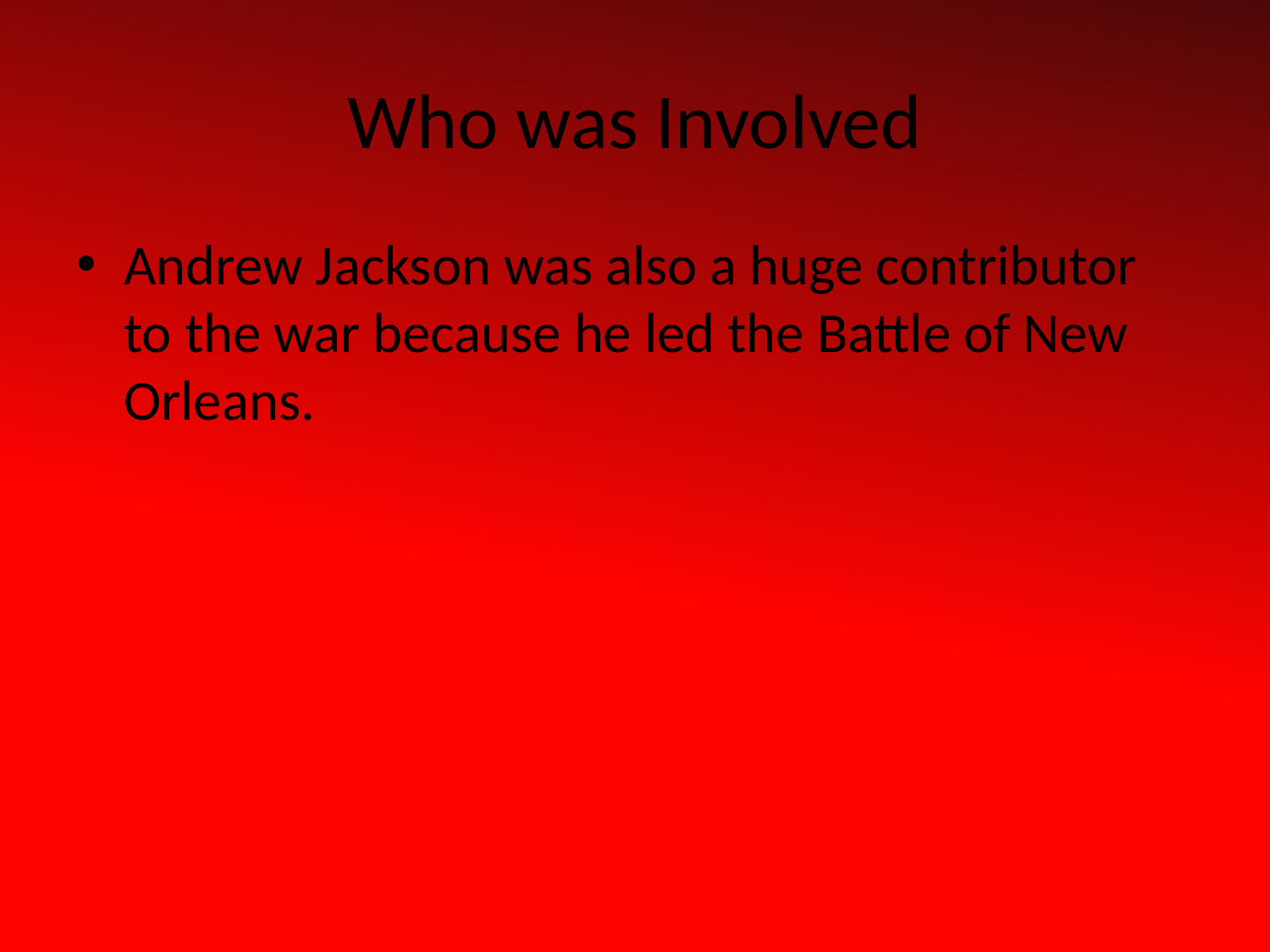

# Who was Involved
Andrew Jackson was also a huge contributor to the war because he led the Battle of New Orleans.